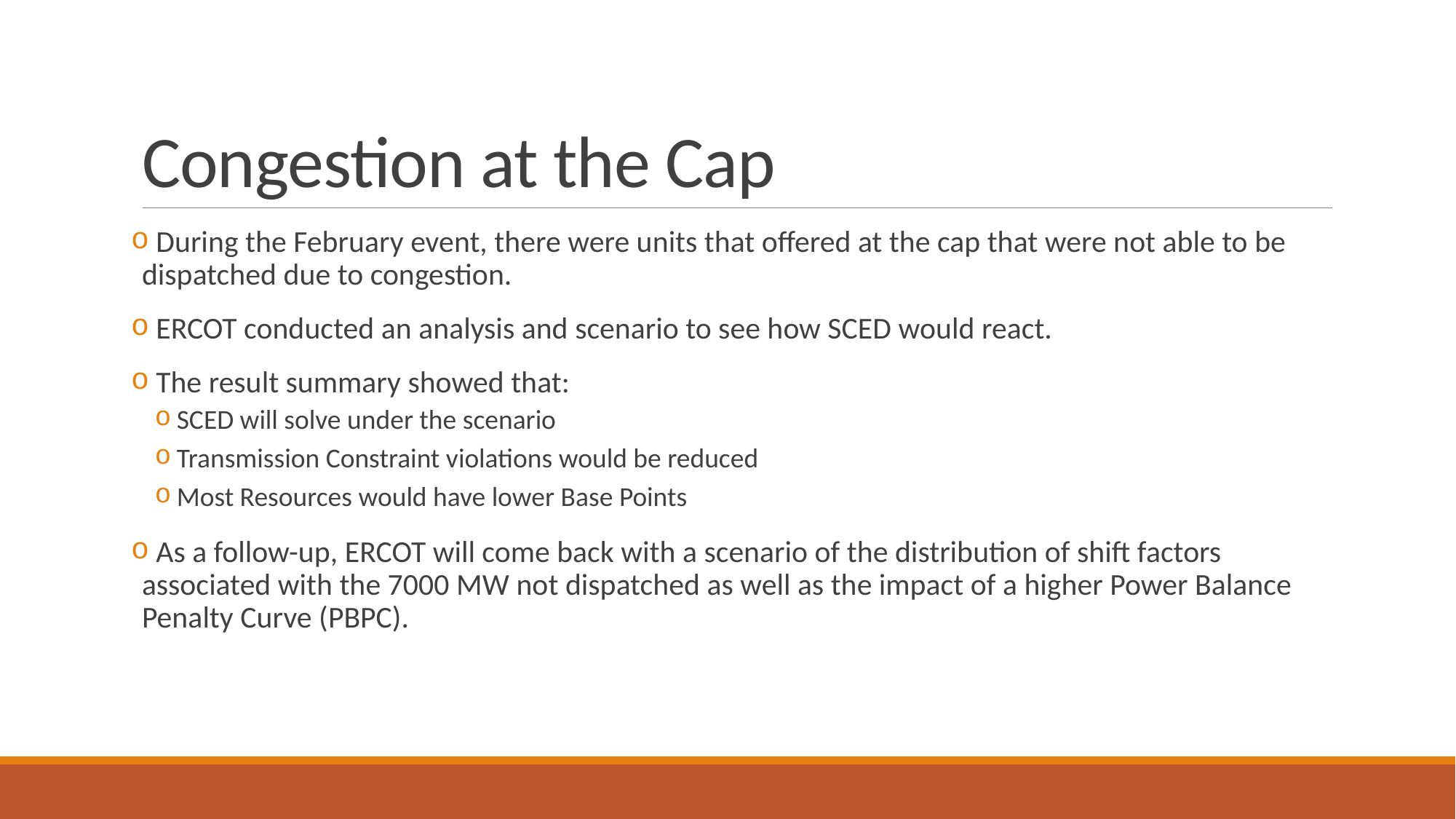

# Congestion at the Cap
 During the February event, there were units that offered at the cap that were not able to be dispatched due to congestion.
 ERCOT conducted an analysis and scenario to see how SCED would react.
 The result summary showed that:
SCED will solve under the scenario
Transmission Constraint violations would be reduced
Most Resources would have lower Base Points
 As a follow-up, ERCOT will come back with a scenario of the distribution of shift factors associated with the 7000 MW not dispatched as well as the impact of a higher Power Balance Penalty Curve (PBPC).